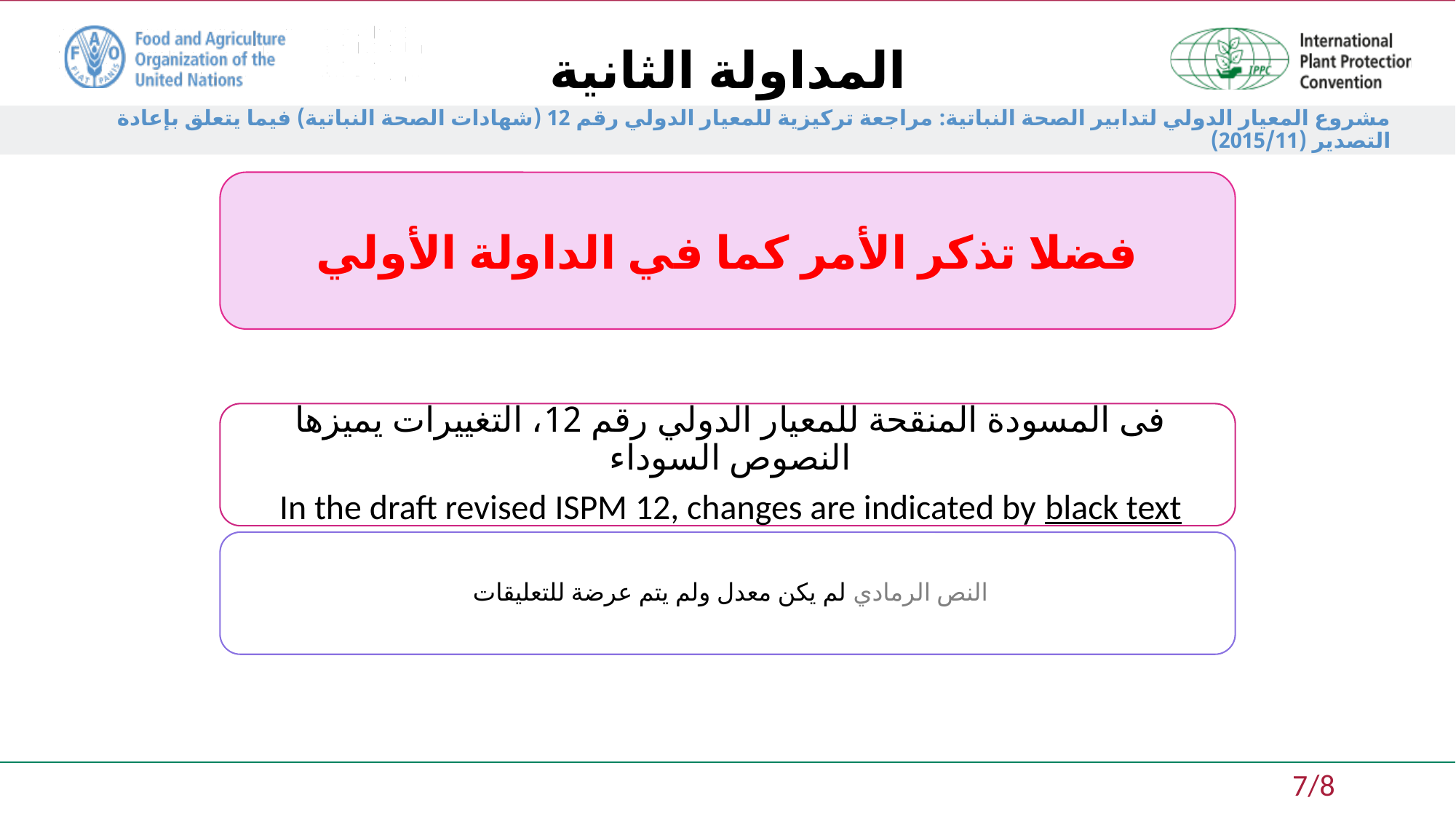

المداولة الثانية
فضلا تذكر الأمر كما في الداولة الأولي
فى المسودة المنقحة للمعيار الدولي رقم 12، التغييرات يميزها النصوص السوداء
In the draft revised ISPM 12, changes are indicated by black text
النص الرمادي لم يكن معدل ولم يتم عرضة للتعليقات